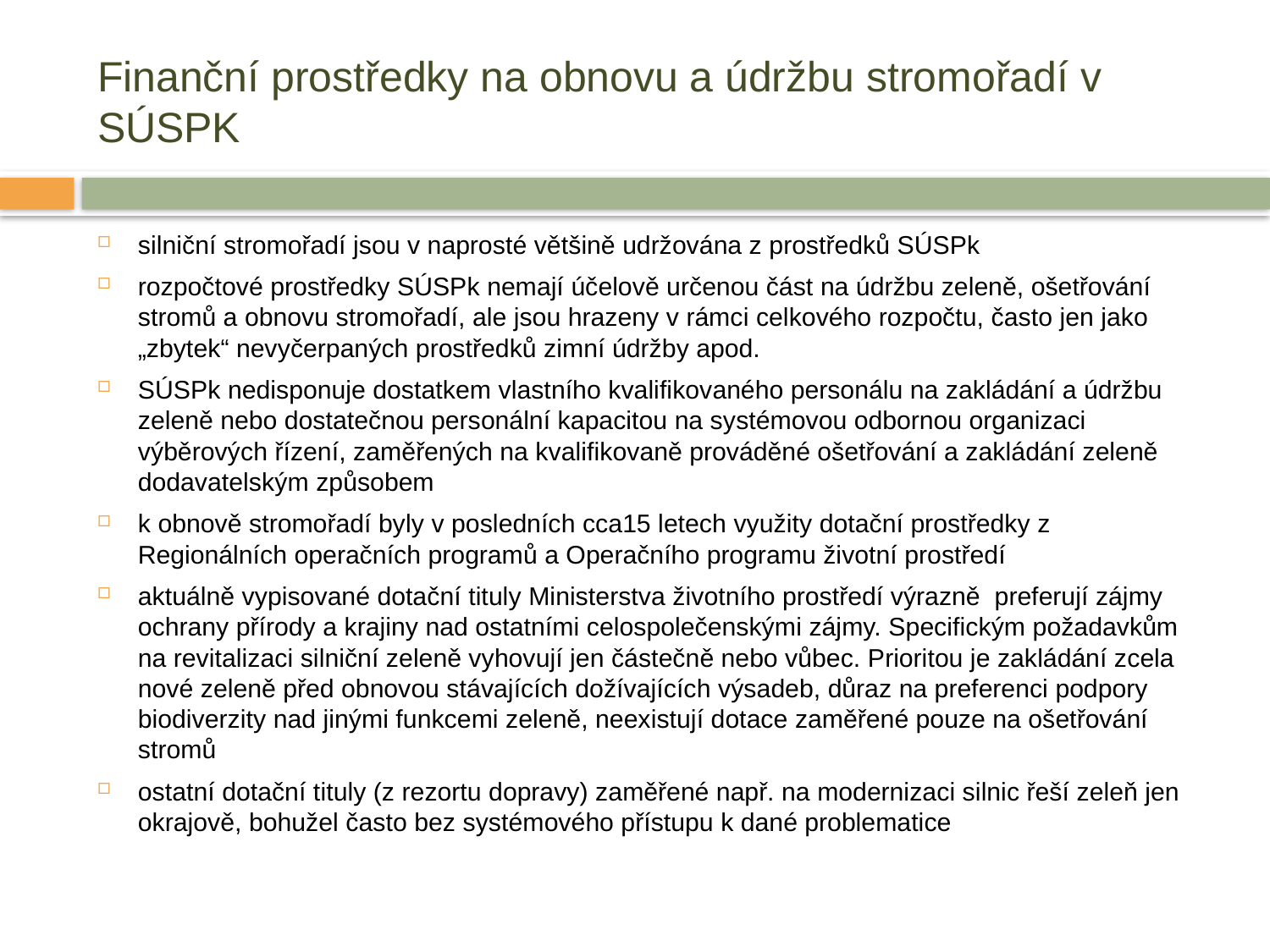

# Finanční prostředky na obnovu a údržbu stromořadí v SÚSPK
silniční stromořadí jsou v naprosté většině udržována z prostředků SÚSPk
rozpočtové prostředky SÚSPk nemají účelově určenou část na údržbu zeleně, ošetřování stromů a obnovu stromořadí, ale jsou hrazeny v rámci celkového rozpočtu, často jen jako „zbytek“ nevyčerpaných prostředků zimní údržby apod.
SÚSPk nedisponuje dostatkem vlastního kvalifikovaného personálu na zakládání a údržbu zeleně nebo dostatečnou personální kapacitou na systémovou odbornou organizaci výběrových řízení, zaměřených na kvalifikovaně prováděné ošetřování a zakládání zeleně dodavatelským způsobem
k obnově stromořadí byly v posledních cca15 letech využity dotační prostředky z Regionálních operačních programů a Operačního programu životní prostředí
aktuálně vypisované dotační tituly Ministerstva životního prostředí výrazně  preferují zájmy ochrany přírody a krajiny nad ostatními celospolečenskými zájmy. Specifickým požadavkům na revitalizaci silniční zeleně vyhovují jen částečně nebo vůbec. Prioritou je zakládání zcela nové zeleně před obnovou stávajících dožívajících výsadeb, důraz na preferenci podpory biodiverzity nad jinými funkcemi zeleně, neexistují dotace zaměřené pouze na ošetřování stromů
ostatní dotační tituly (z rezortu dopravy) zaměřené např. na modernizaci silnic řeší zeleň jen okrajově, bohužel často bez systémového přístupu k dané problematice